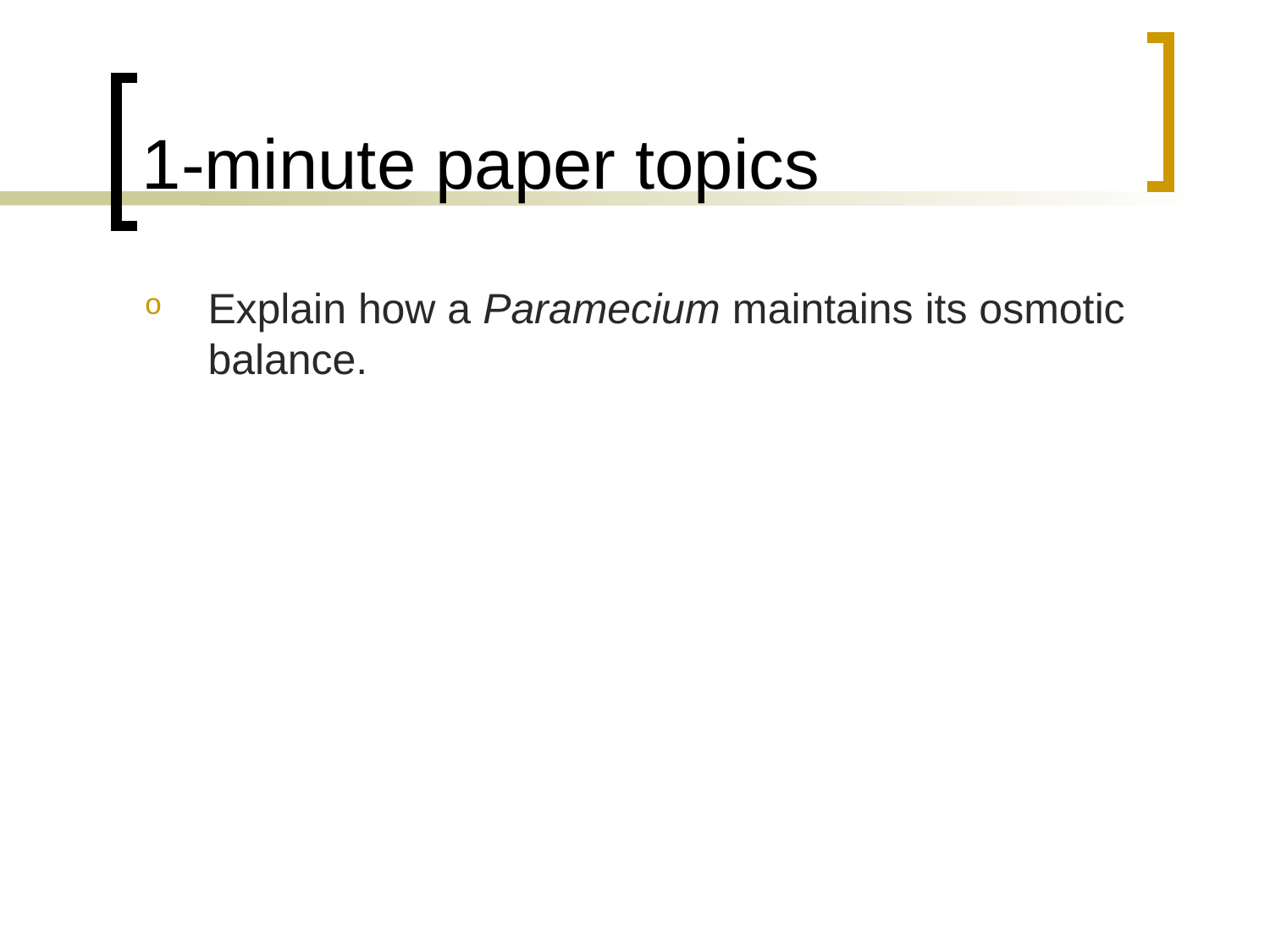

# 1-minute paper topics
Explain how a Paramecium maintains its osmotic balance.